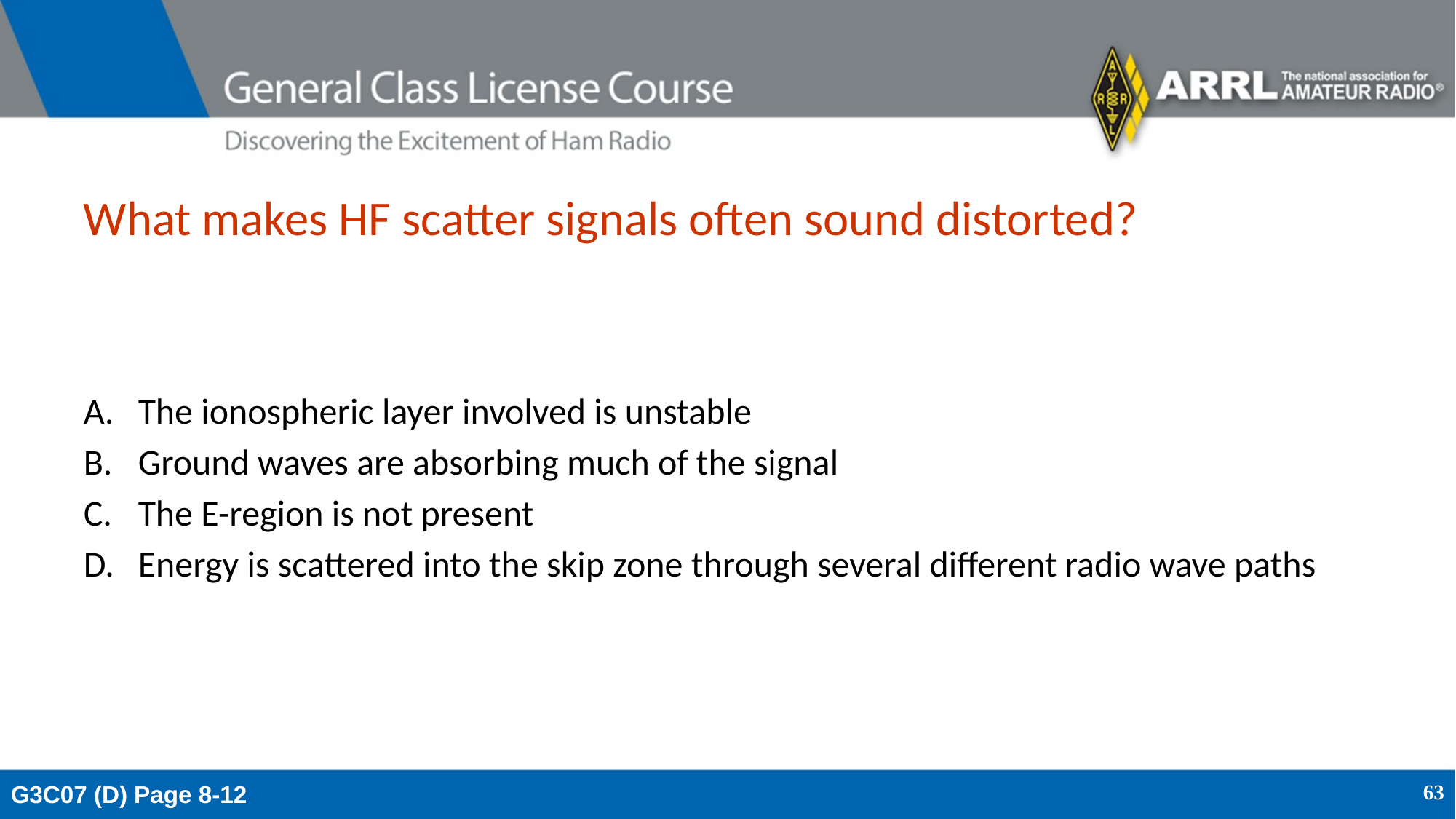

# What makes HF scatter signals often sound distorted?
The ionospheric layer involved is unstable
Ground waves are absorbing much of the signal
The E-region is not present
Energy is scattered into the skip zone through several different radio wave paths
G3C07 (D) Page 8-12
63